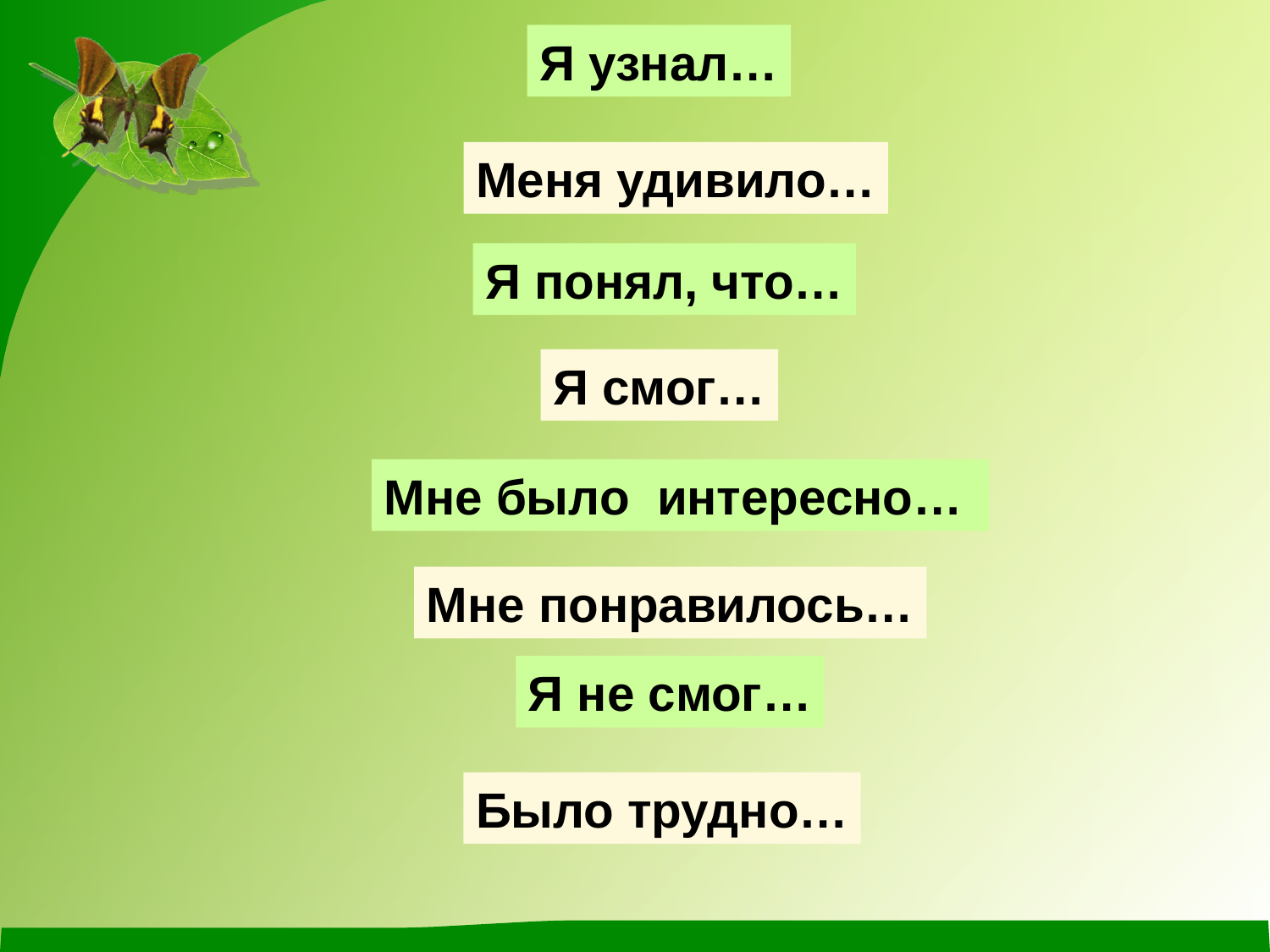

Я узнал…
Меня удивило…
Я понял, что…
Я смог…
Мне было  интересно…
Мне понравилось…
Я не смог…
Было трудно…